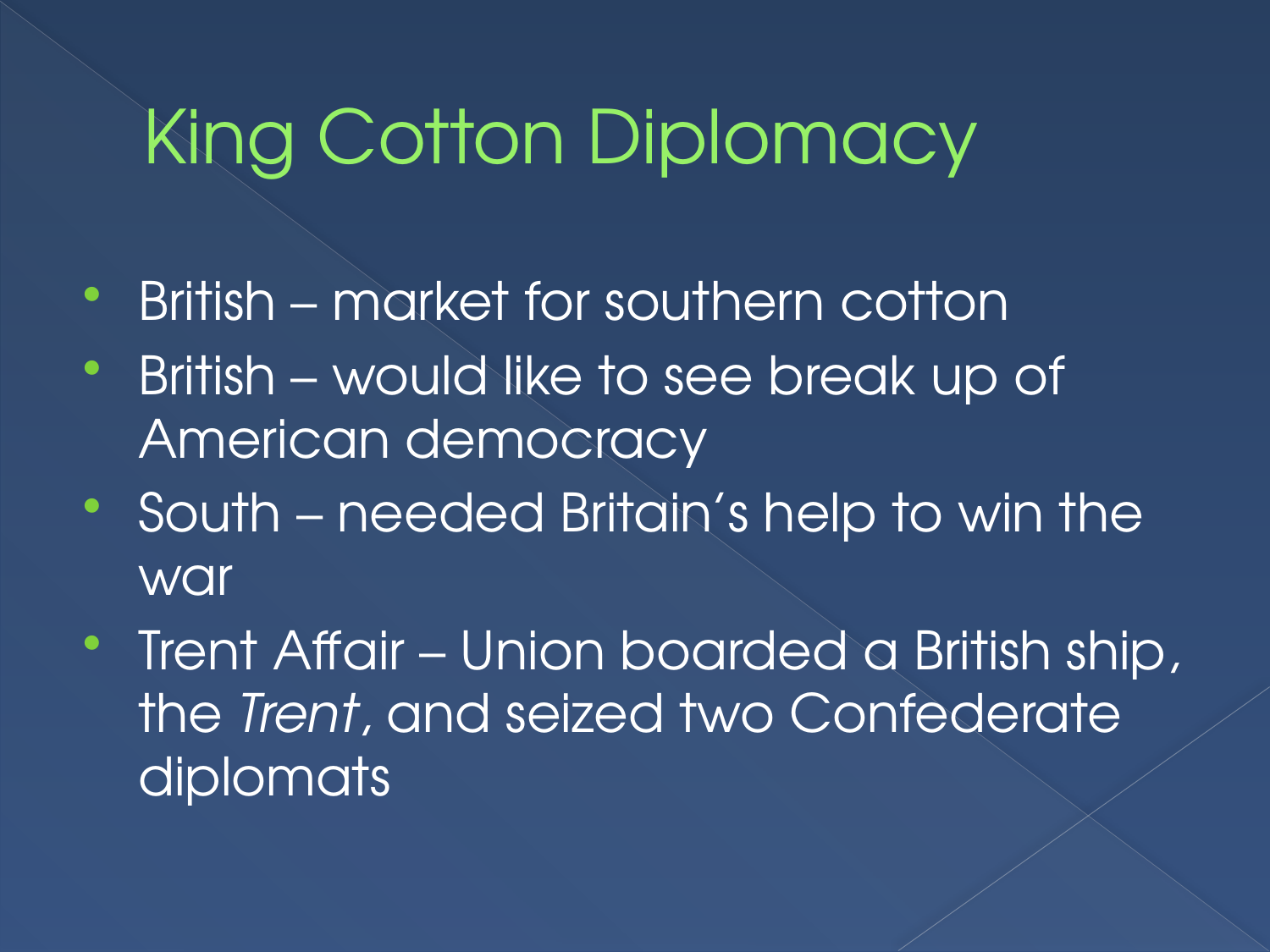

# King Cotton Diplomacy
British – market for southern cotton
British – would like to see break up of American democracy
South – needed Britain’s help to win the war
Trent Affair – Union boarded a British ship, the Trent, and seized two Confederate diplomats